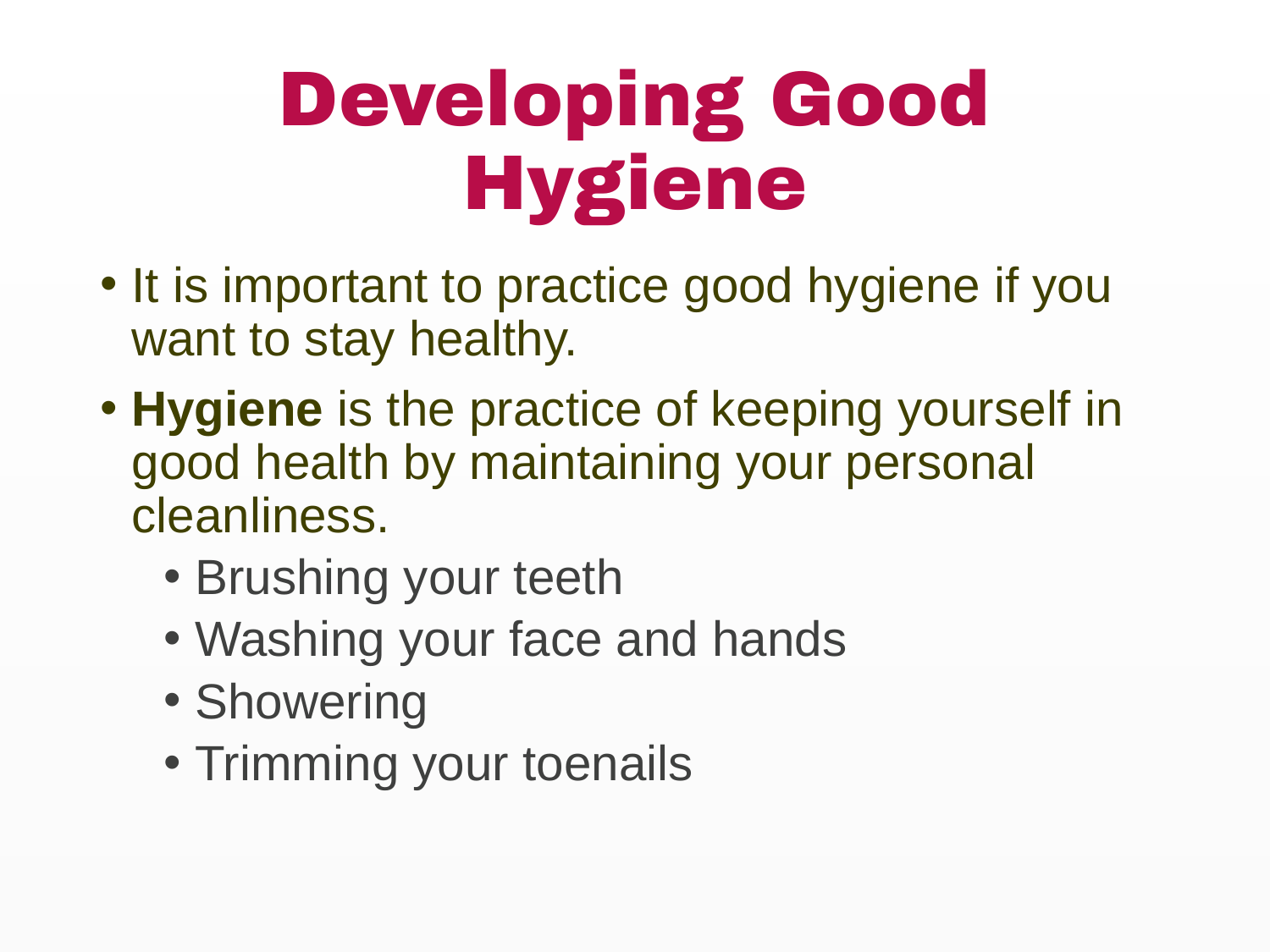

# Developing Good Hygiene
It is important to practice good hygiene if you want to stay healthy.
Hygiene is the practice of keeping yourself in good health by maintaining your personal cleanliness.
Brushing your teeth
Washing your face and hands
Showering
Trimming your toenails